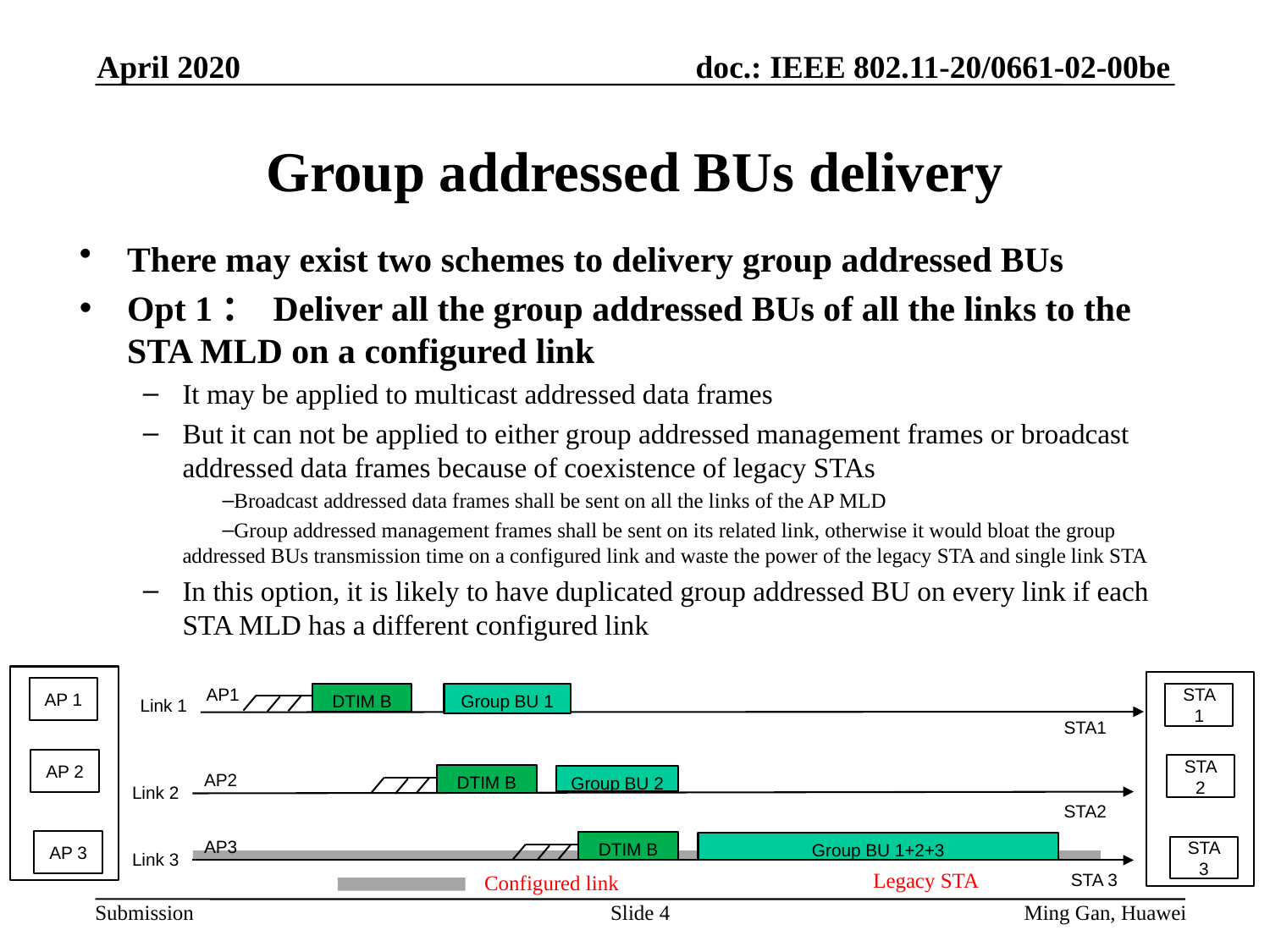

April 2020
# Group addressed BUs delivery
There may exist two schemes to delivery group addressed BUs
Opt 1： Deliver all the group addressed BUs of all the links to the STA MLD on a configured link
It may be applied to multicast addressed data frames
But it can not be applied to either group addressed management frames or broadcast addressed data frames because of coexistence of legacy STAs
Broadcast addressed data frames shall be sent on all the links of the AP MLD
Group addressed management frames shall be sent on its related link, otherwise it would bloat the group addressed BUs transmission time on a configured link and waste the power of the legacy STA and single link STA
In this option, it is likely to have duplicated group addressed BU on every link if each STA MLD has a different configured link

AP1
AP 1
DTIM B
Group BU 1
STA 1
Link 1
STA1
AP 2
STA 2
AP2
DTIM B
Group BU 2
Link 2
STA2
AP3
AP 3
DTIM B
Group BU 1+2+3
STA 3
Link 3

STA 3
Configured link

Legacy STA
Slide 4
Ming Gan, Huawei